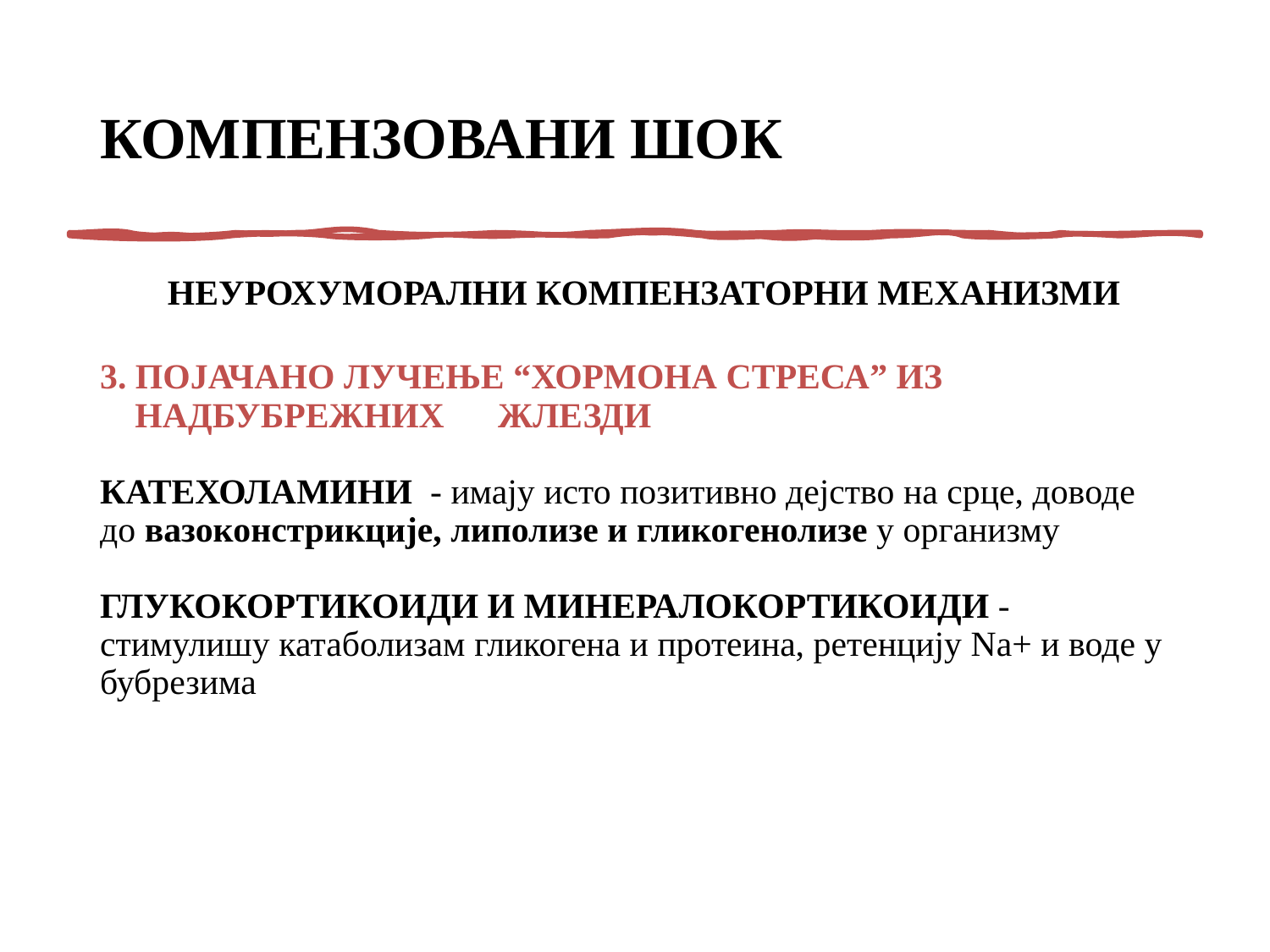

# КОМПЕНЗОВАНИ ШОК

НЕУРОХУМОРАЛНИ КОМПЕНЗАТОРНИ МЕХАНИЗМИ

3. ПОЈАЧАНО ЛУЧЕЊЕ “ХОРМОНА СТРЕСА” ИЗ НАДБУБРЕЖНИХ      ЖЛЕЗДИ

КАТЕХОЛАМИНИ  - имају исто позитивно дејство на срце, доводе до вазоконстрикције, липолизе и гликогенолизе у организму

ГЛУКОКОРТИКОИДИ И МИНЕРАЛОКОРТИКОИДИ - стимулишу катаболизам гликогена и протеина, ретенцију Nа+ и воде у бубрезима